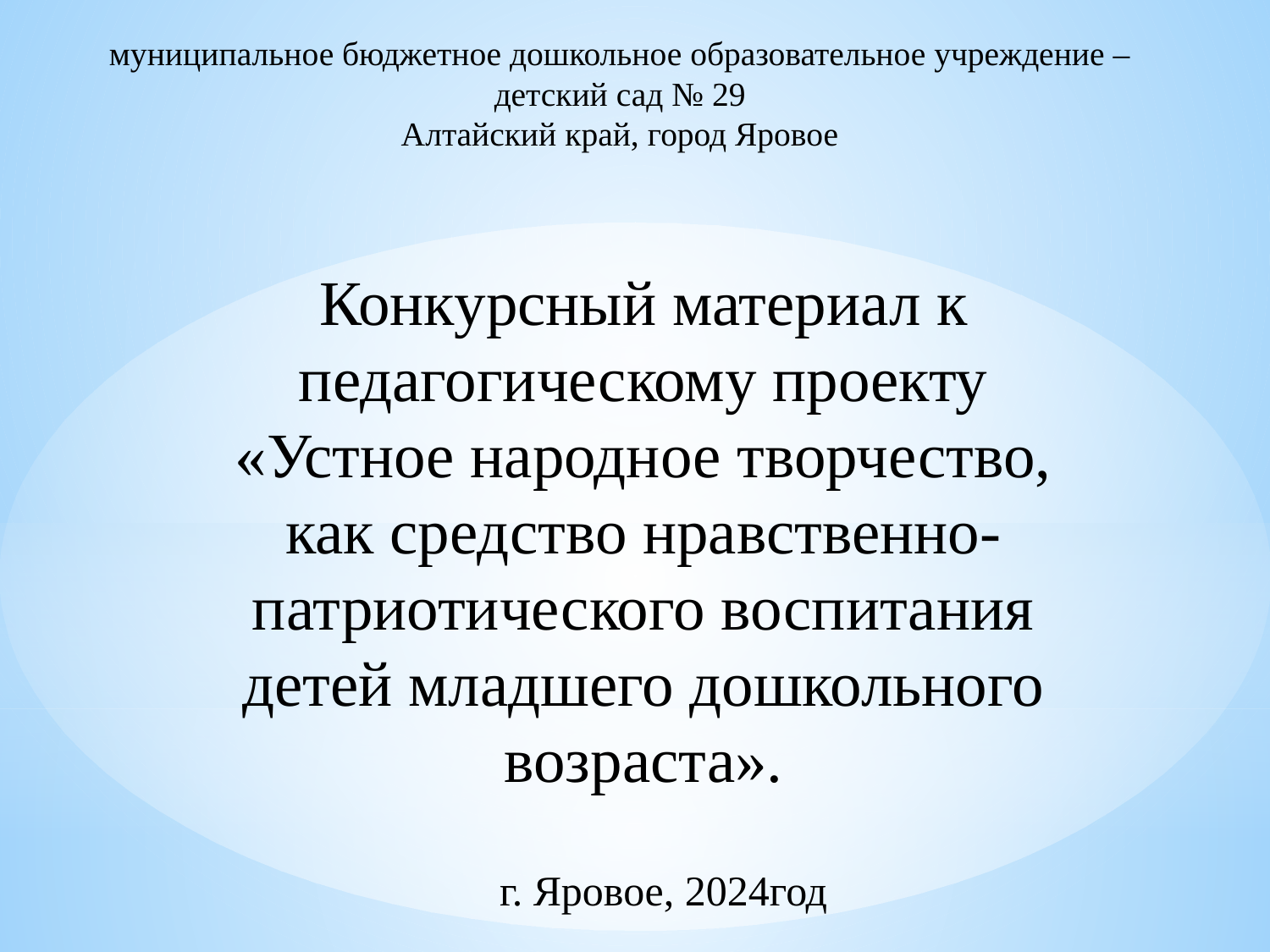

муниципальное бюджетное дошкольное образовательное учреждение – детский сад № 29
Алтайский край, город Яровое
Конкурсный материал к педагогическому проекту «Устное народное творчество, как средство нравственно-патриотического воспитания детей младшего дошкольного возраста».
г. Яровое, 2024год